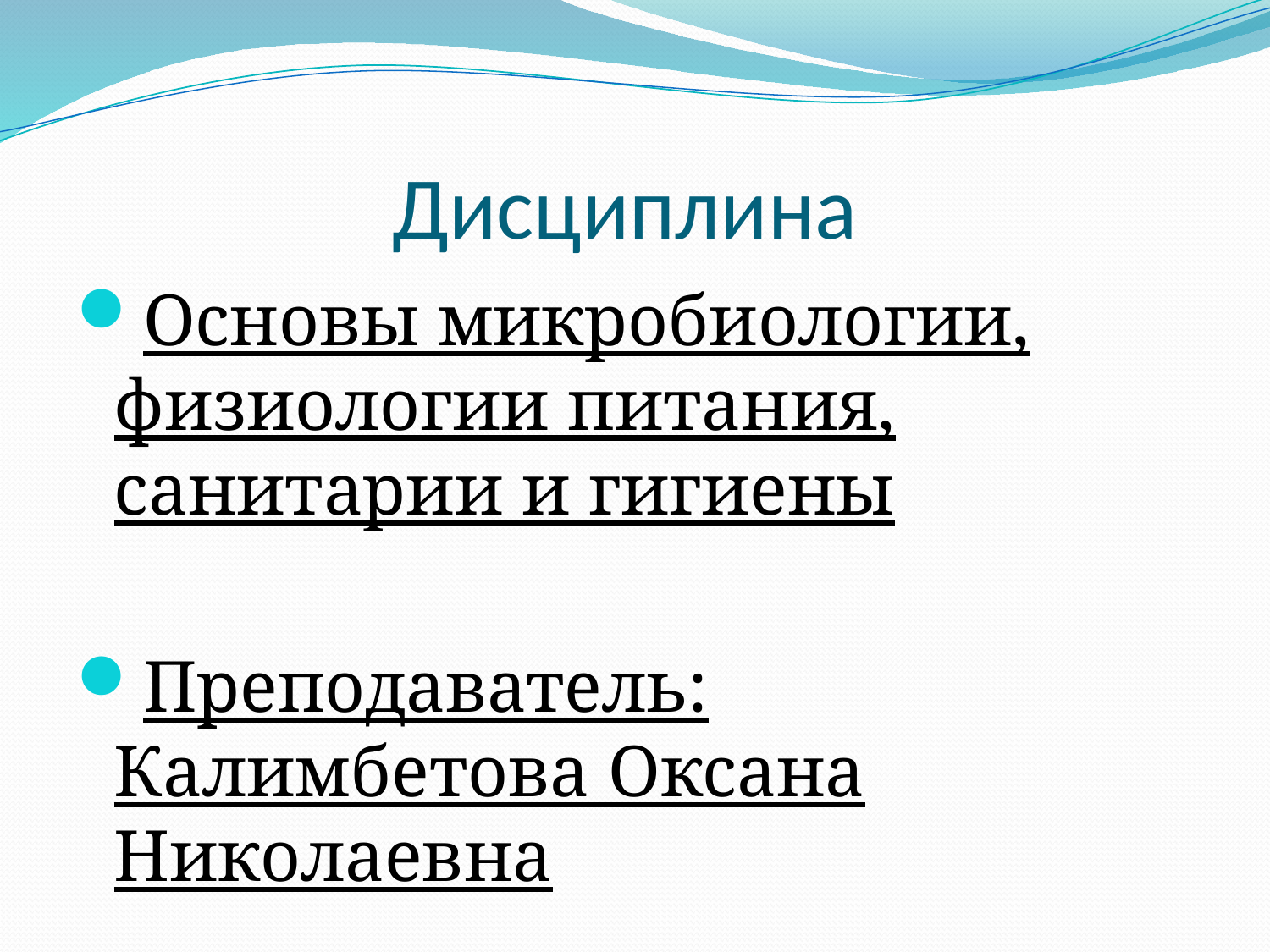

# Дисциплина
Основы микробиологии, физиологии питания, санитарии и гигиены

Преподаватель: Калимбетова Оксана Николаевна